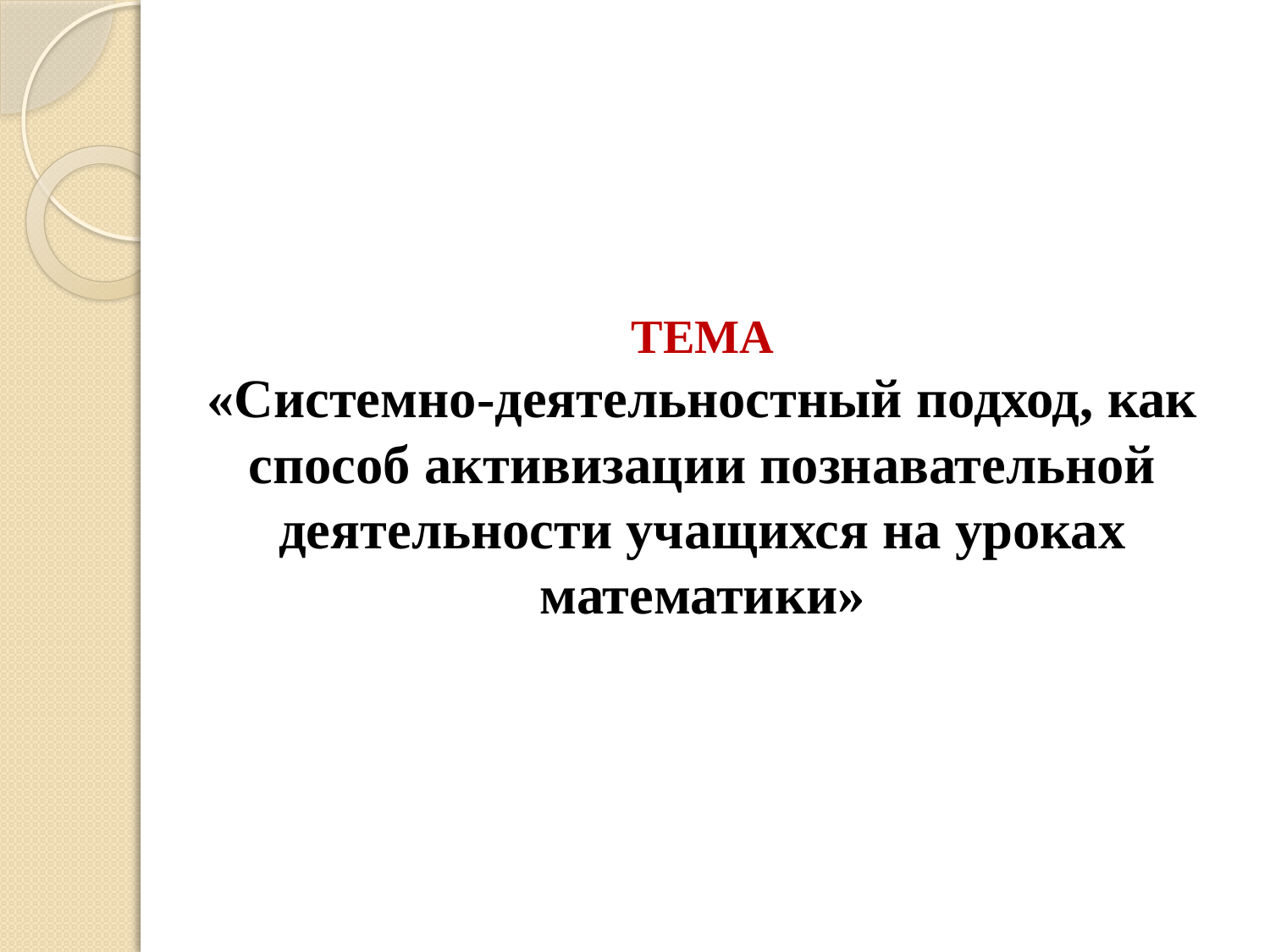

# ТЕМА «Системно-деятельностный подход, как способ активизации познавательной деятельности учащихся на уроках математики»